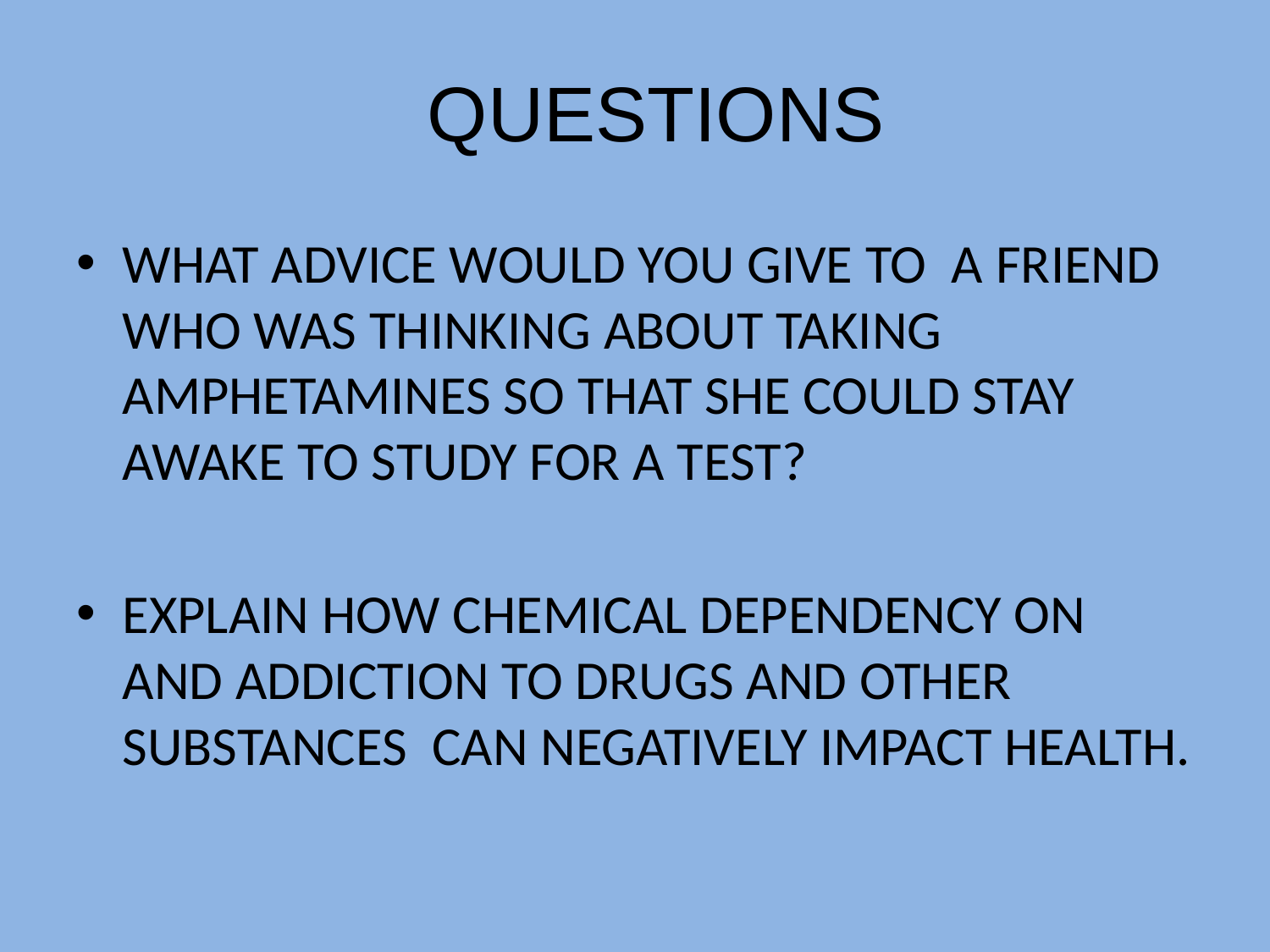

# QUESTIONS
WHAT ADVICE WOULD YOU GIVE TO  A FRIEND WHO WAS THINKING ABOUT TAKING AMPHETAMINES SO THAT SHE COULD STAY AWAKE TO STUDY FOR A TEST?

EXPLAIN HOW CHEMICAL DEPENDENCY ON AND ADDICTION TO DRUGS AND OTHER SUBSTANCES  CAN NEGATIVELY IMPACT HEALTH.